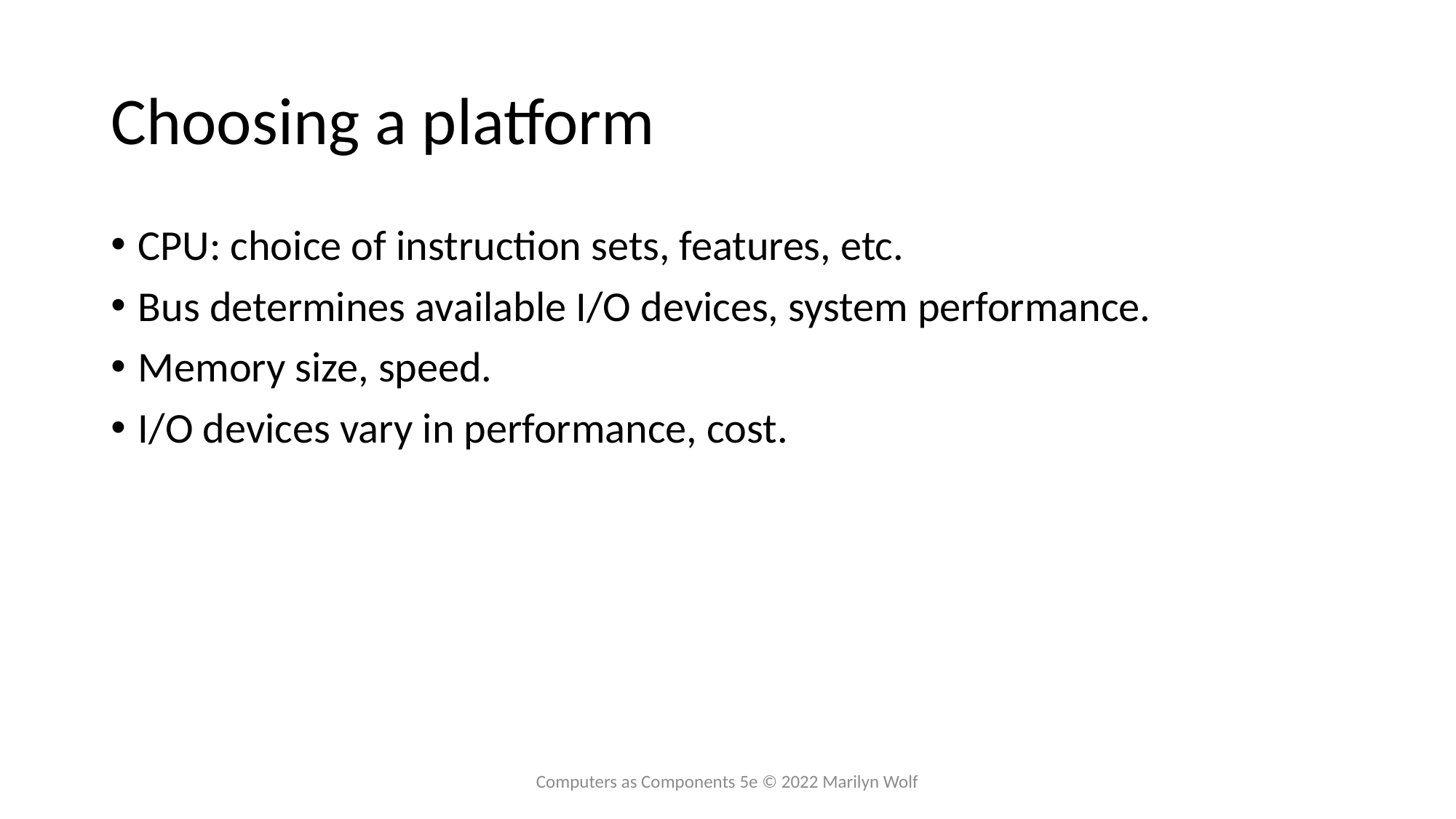

# Choosing a platform
CPU: choice of instruction sets, features, etc.
Bus determines available I/O devices, system performance.
Memory size, speed.
I/O devices vary in performance, cost.
Computers as Components 5e © 2022 Marilyn Wolf